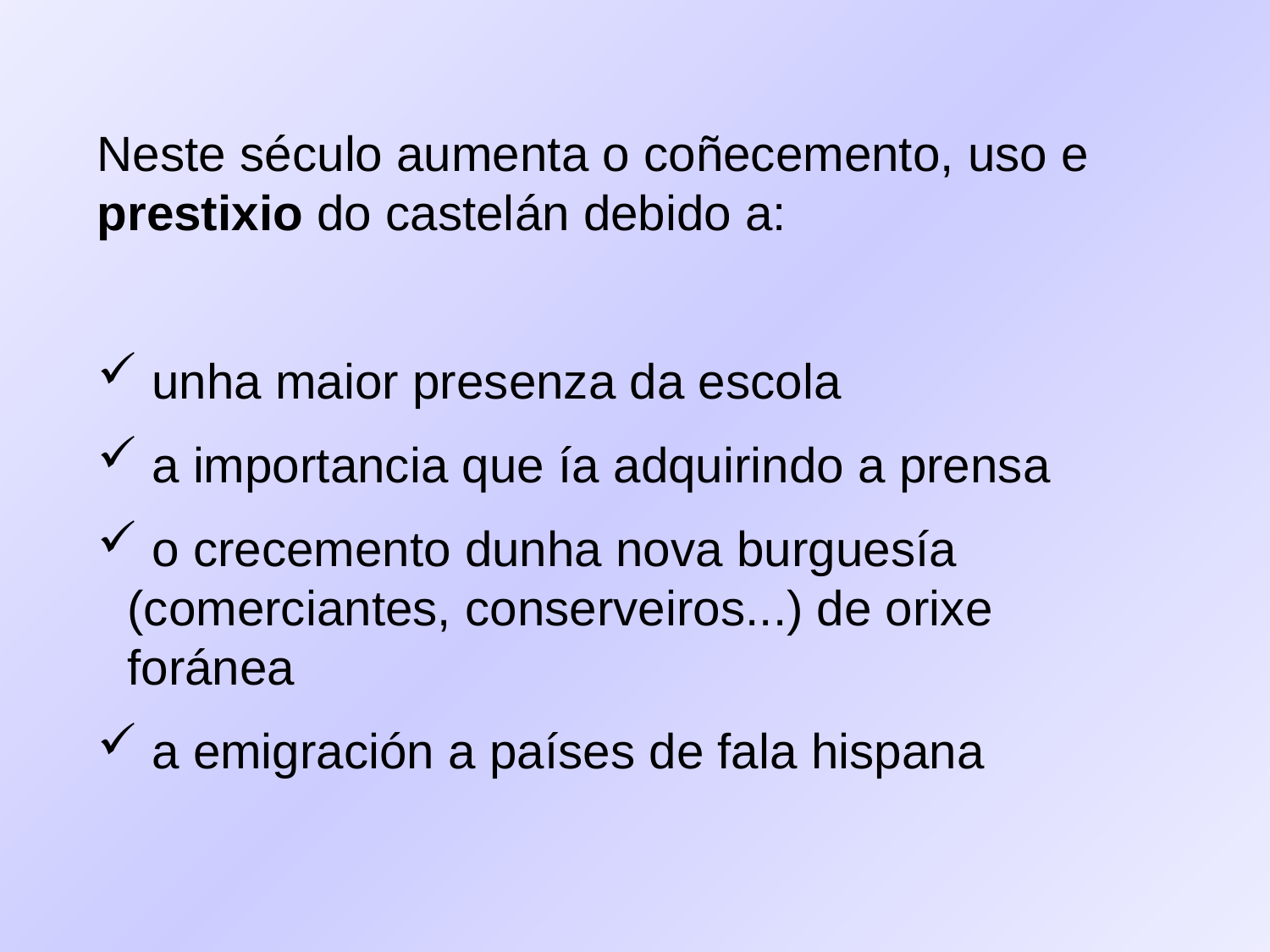

Neste século aumenta o coñecemento, uso e prestixio do castelán debido a:

 unha maior presenza da escola
 a importancia que ía adquirindo a prensa
 o crecemento dunha nova burguesía (comerciantes, conserveiros...) de orixe foránea
 a emigración a países de fala hispana